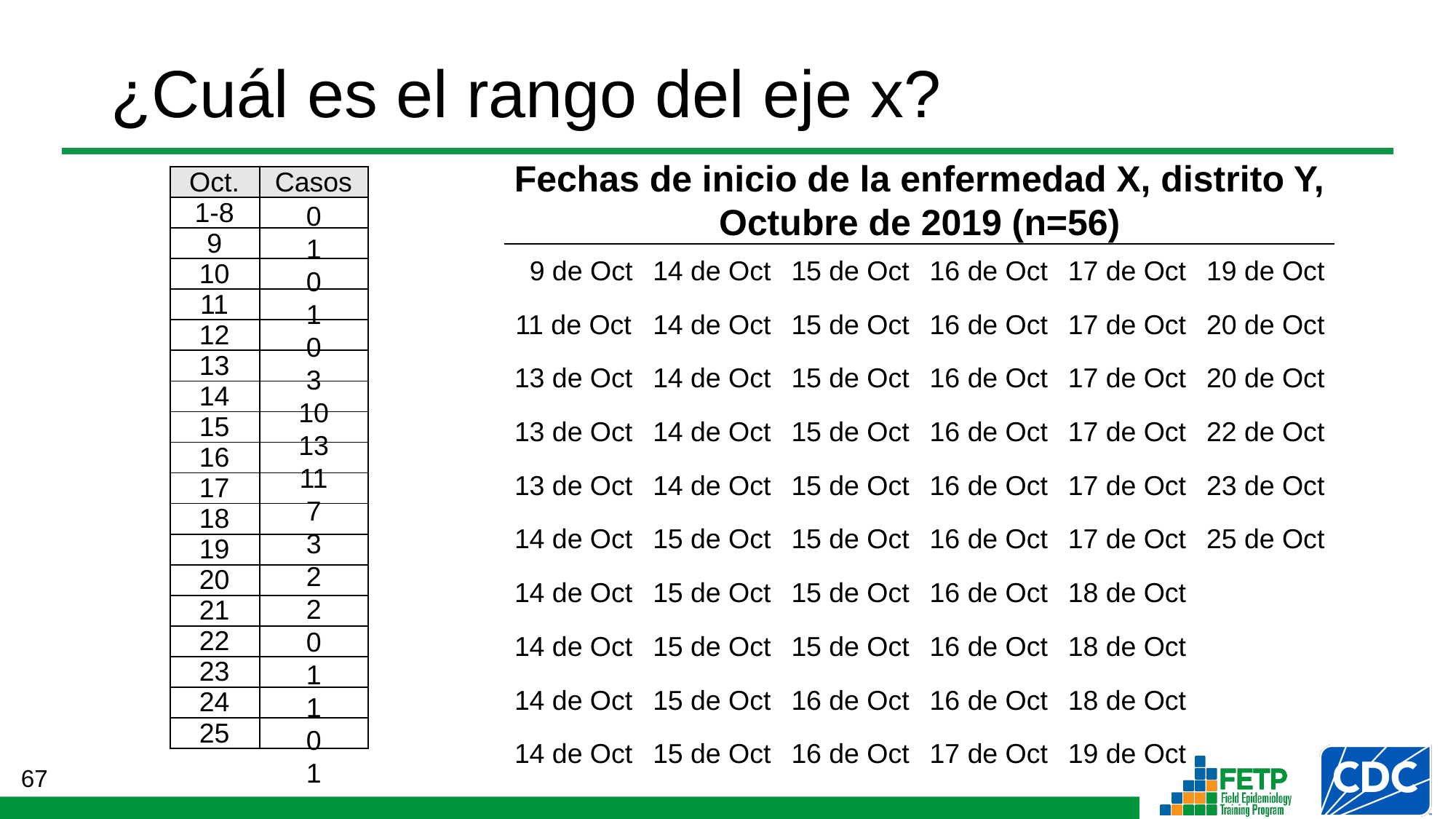

# ¿Cuál es el rango del eje x?
Fechas de inicio de la enfermedad X, distrito Y, Octubre de 2019 (n=56)

| Oct. | Casos |
| --- | --- |
| 1-8 |  |
| 9 |  |
| 10 |  |
| 11 |  |
| 12 |  |
| 13 |  |
| 14 |  |
| 15 |  |
| 16 |  |
| 17 |  |
| 18 |  |
| 19 |  |
| 20 |  |
| 21 |  |
| 22 |  |
| 23 |  |
| 24 |  |
| 25 |  |
0
1
0
1
0
3
10
13
11
7
3
2
2
0
1
1
0
1
| 9 de Oct | 14 de Oct | 15 de Oct | 16 de Oct | 17 de Oct | 19 de Oct |
| --- | --- | --- | --- | --- | --- |
| 11 de Oct | 14 de Oct | 15 de Oct | 16 de Oct | 17 de Oct | 20 de Oct |
| 13 de Oct | 14 de Oct | 15 de Oct | 16 de Oct | 17 de Oct | 20 de Oct |
| 13 de Oct | 14 de Oct | 15 de Oct | 16 de Oct | 17 de Oct | 22 de Oct |
| 13 de Oct | 14 de Oct | 15 de Oct | 16 de Oct | 17 de Oct | 23 de Oct |
| 14 de Oct | 15 de Oct | 15 de Oct | 16 de Oct | 17 de Oct | 25 de Oct |
| 14 de Oct | 15 de Oct | 15 de Oct | 16 de Oct | 18 de Oct |  |
| 14 de Oct | 15 de Oct | 15 de Oct | 16 de Oct | 18 de Oct |  |
| 14 de Oct | 15 de Oct | 16 de Oct | 16 de Oct | 18 de Oct |  |
| 14 de Oct | 15 de Oct | 16 de Oct | 17 de Oct | 19 de Oct |  |